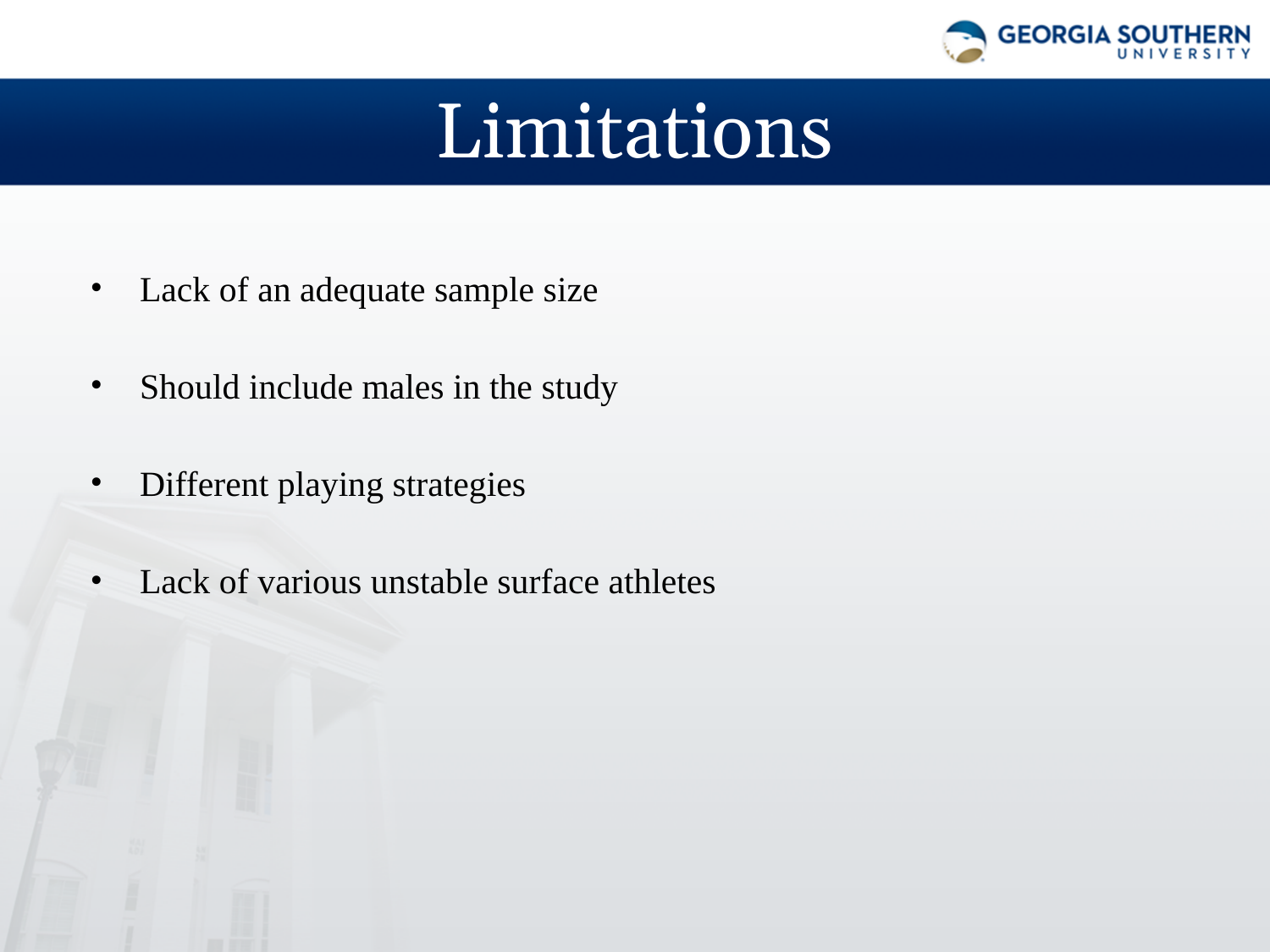

# Limitations

Lack of an adequate sample size

Should include males in the study

Different playing strategies

Lack of various unstable surface athletes